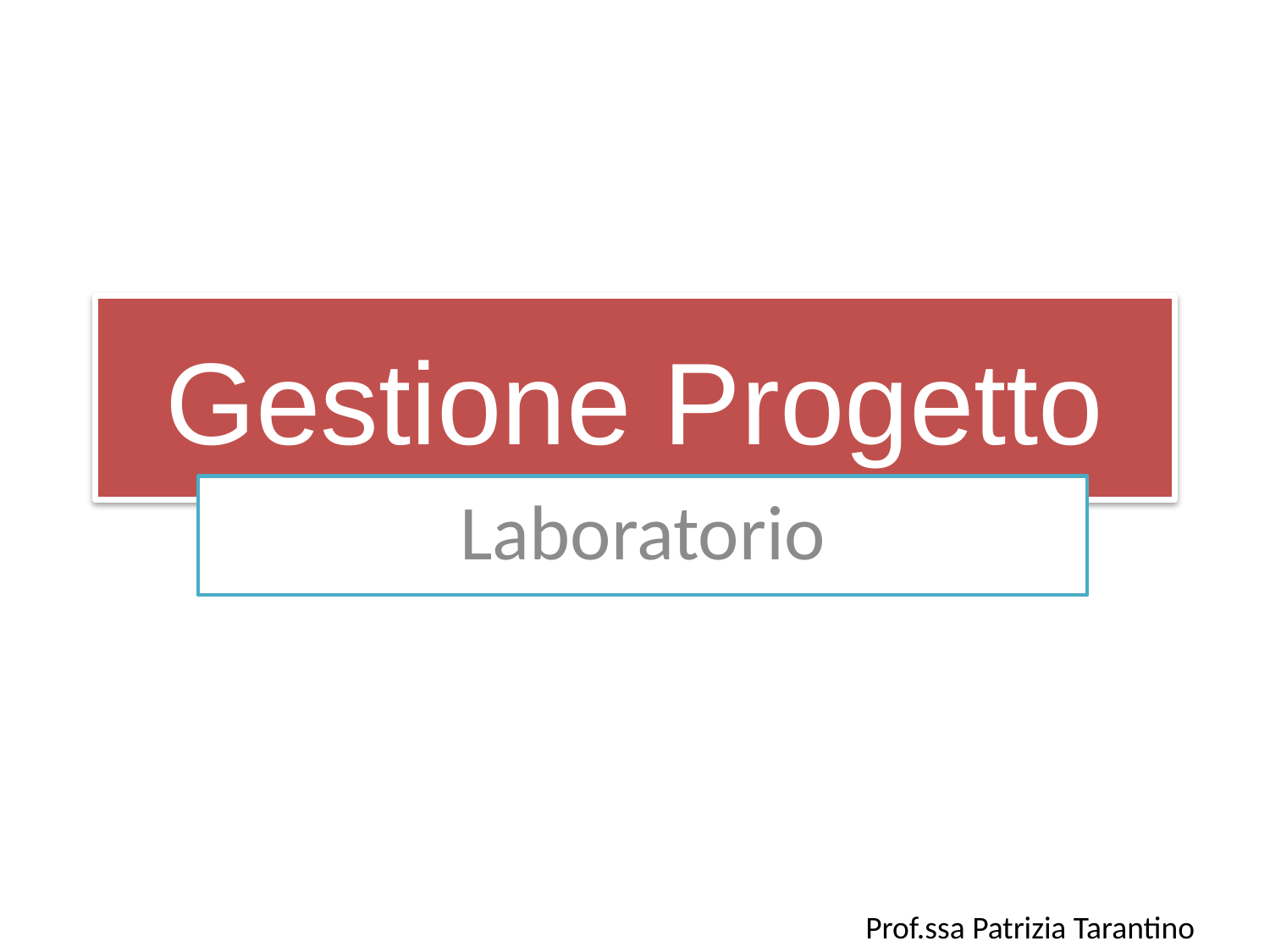

# Gestione Progetto
Laboratorio
Prof.ssa Patrizia Tarantino